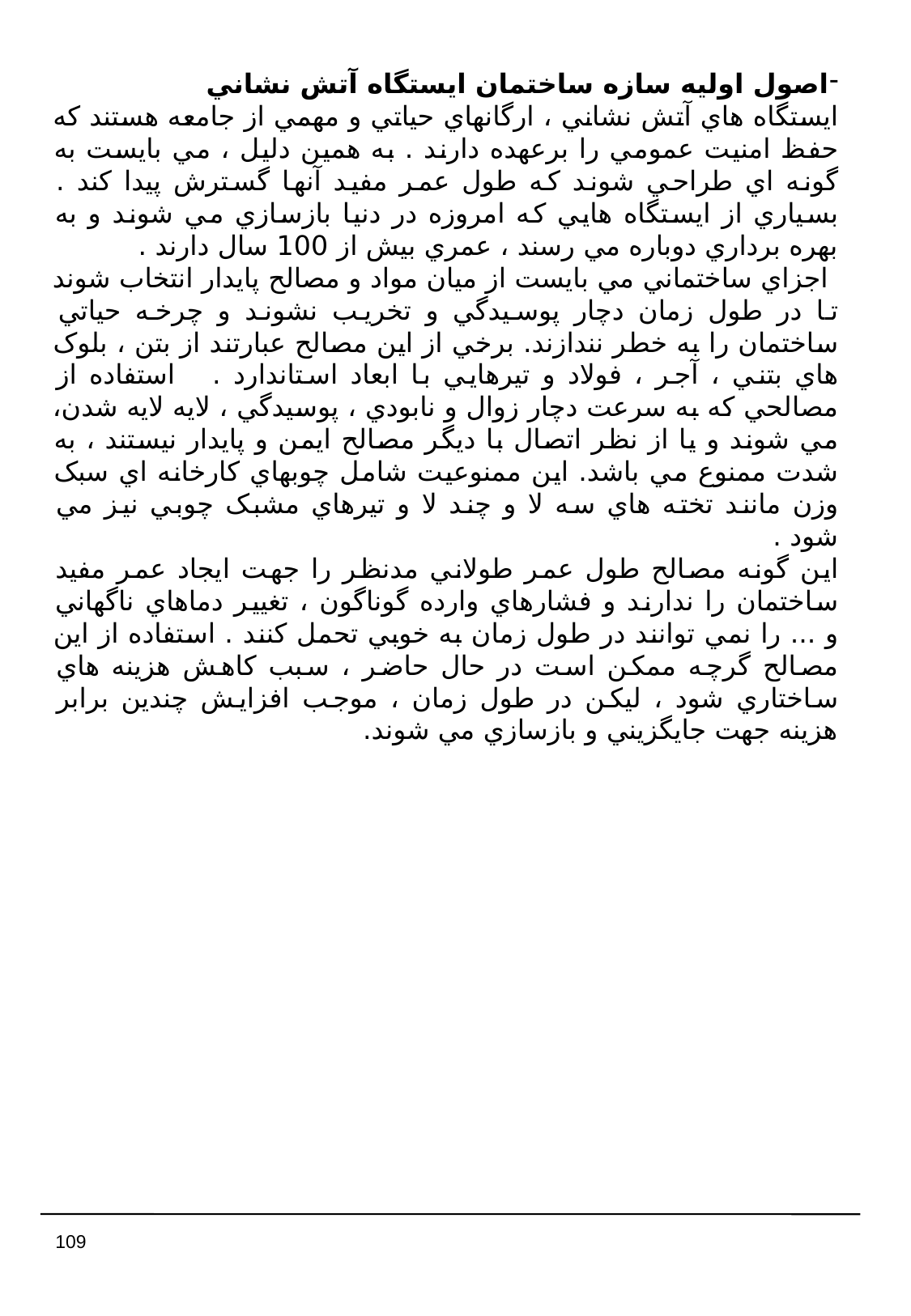

اصول اوليه سازه ساختمان ايستگاه آتش نشاني
ايستگاه هاي آتش نشاني ، ارگانهاي حياتي و مهمي از جامعه هستند که حفظ امنيت عمومي را برعهده دارند . به همين دليل ، مي بايست به گونه اي طراحي شوند که طول عمر مفيد آنها گسترش پيدا کند . بسياري از ايستگاه هايي که امروزه در دنيا بازسازي مي شوند و به بهره برداري دوباره مي رسند ، عمري بيش از 100 سال دارند .
 اجزاي ساختماني مي بايست از ميان مواد و مصالح پايدار انتخاب شوند تا در طول زمان دچار پوسيدگي و تخريب نشوند و چرخه حياتي ساختمان را به خطر نندازند. برخي از اين مصالح عبارتند از بتن ، بلوک هاي بتني ، آجر ، فولاد و تيرهايي با ابعاد استاندارد .   استفاده از مصالحي که به سرعت دچار زوال و نابودي ، پوسيدگي ، لايه لايه شدن، مي شوند و يا از نظر اتصال با ديگر مصالح ايمن و پايدار نيستند ، به شدت ممنوع مي باشد. اين ممنوعيت شامل چوبهاي کارخانه اي سبک وزن مانند تخته هاي سه لا و چند لا و تيرهاي مشبک چوبي نيز مي شود .
اين گونه مصالح طول عمر طولاني مدنظر را جهت ايجاد عمر مفيد ساختمان را ندارند و فشارهاي وارده گوناگون ، تغيير دماهاي ناگهاني و ... را نمي توانند در طول زمان به خوبي تحمل کنند . استفاده از اين مصالح گرچه ممکن است در حال حاضر ، سبب کاهش هزينه هاي ساختاري شود ، ليکن در طول زمان ، موجب افزايش چندين برابر هزينه جهت جايگزيني و بازسازي مي شوند.
109